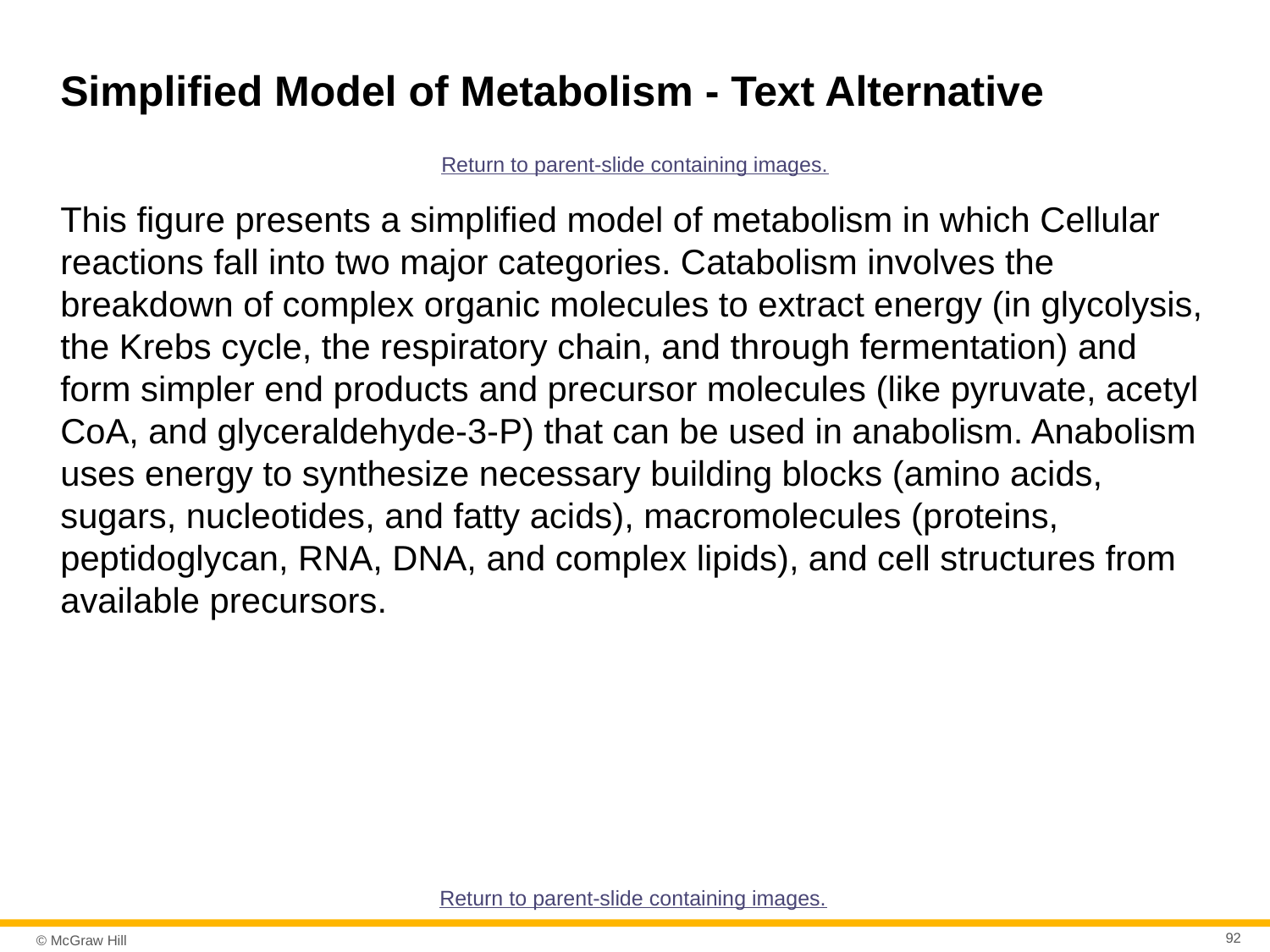

# Simplified Model of Metabolism - Text Alternative
Return to parent-slide containing images.
This figure presents a simplified model of metabolism in which Cellular reactions fall into two major categories. Catabolism involves the breakdown of complex organic molecules to extract energy (in glycolysis, the Krebs cycle, the respiratory chain, and through fermentation) and form simpler end products and precursor molecules (like pyruvate, acetyl CoA, and glyceraldehyde-3-P) that can be used in anabolism. Anabolism uses energy to synthesize necessary building blocks (amino acids, sugars, nucleotides, and fatty acids), macromolecules (proteins, peptidoglycan, RNA, DNA, and complex lipids), and cell structures from available precursors.
Return to parent-slide containing images.